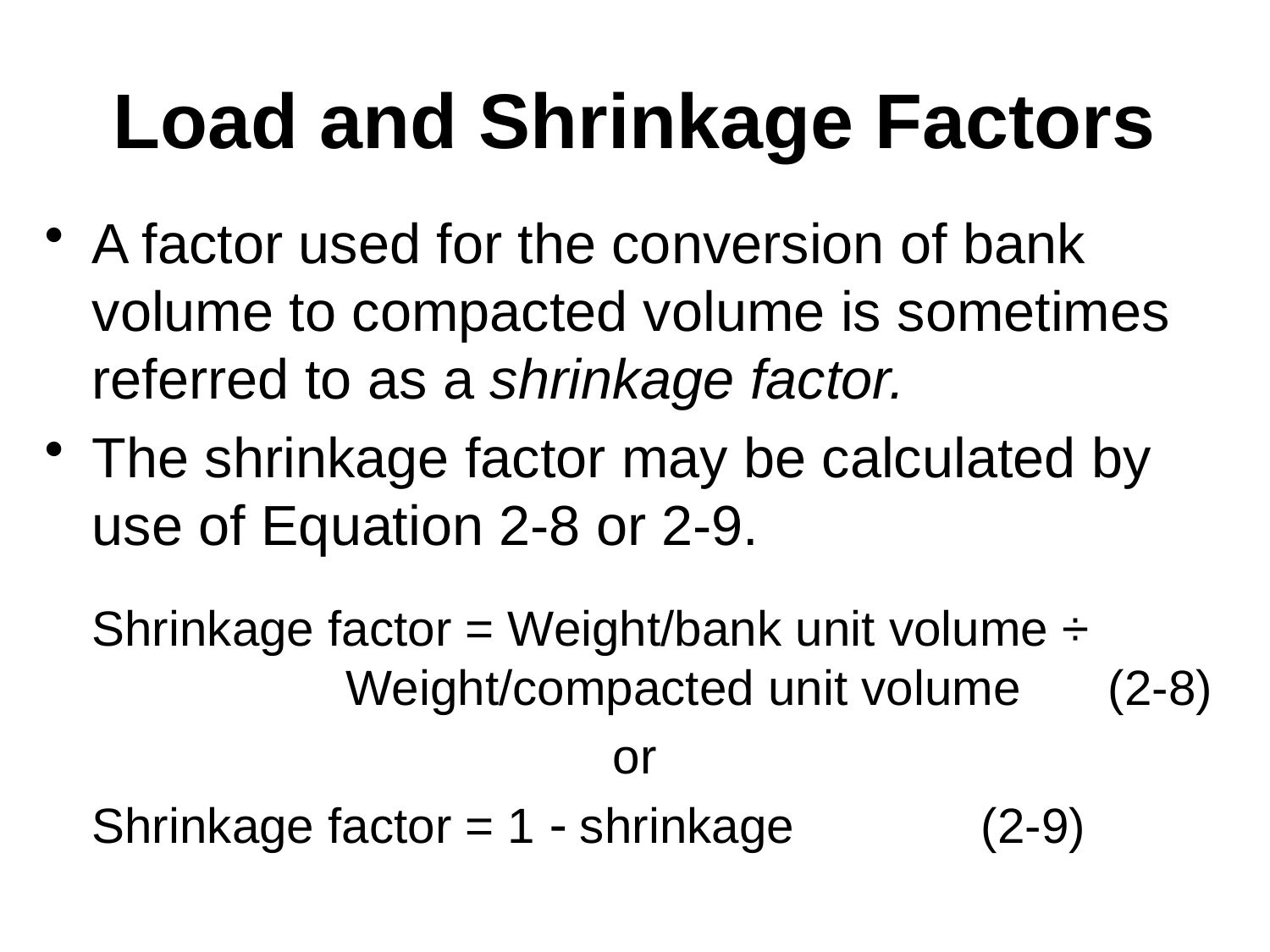

# Load and Shrinkage Factors
A factor used for the conversion of bank volume to compacted volume is sometimes referred to as a shrinkage factor.
The shrinkage factor may be calculated by use of Equation 2-8 or 2-9.

	Shrinkage factor = Weight/bank unit volume ÷ 			Weight/compacted unit volume 	(2-8)
or
	Shrinkage factor = 1 − shrinkage 		(2-9)